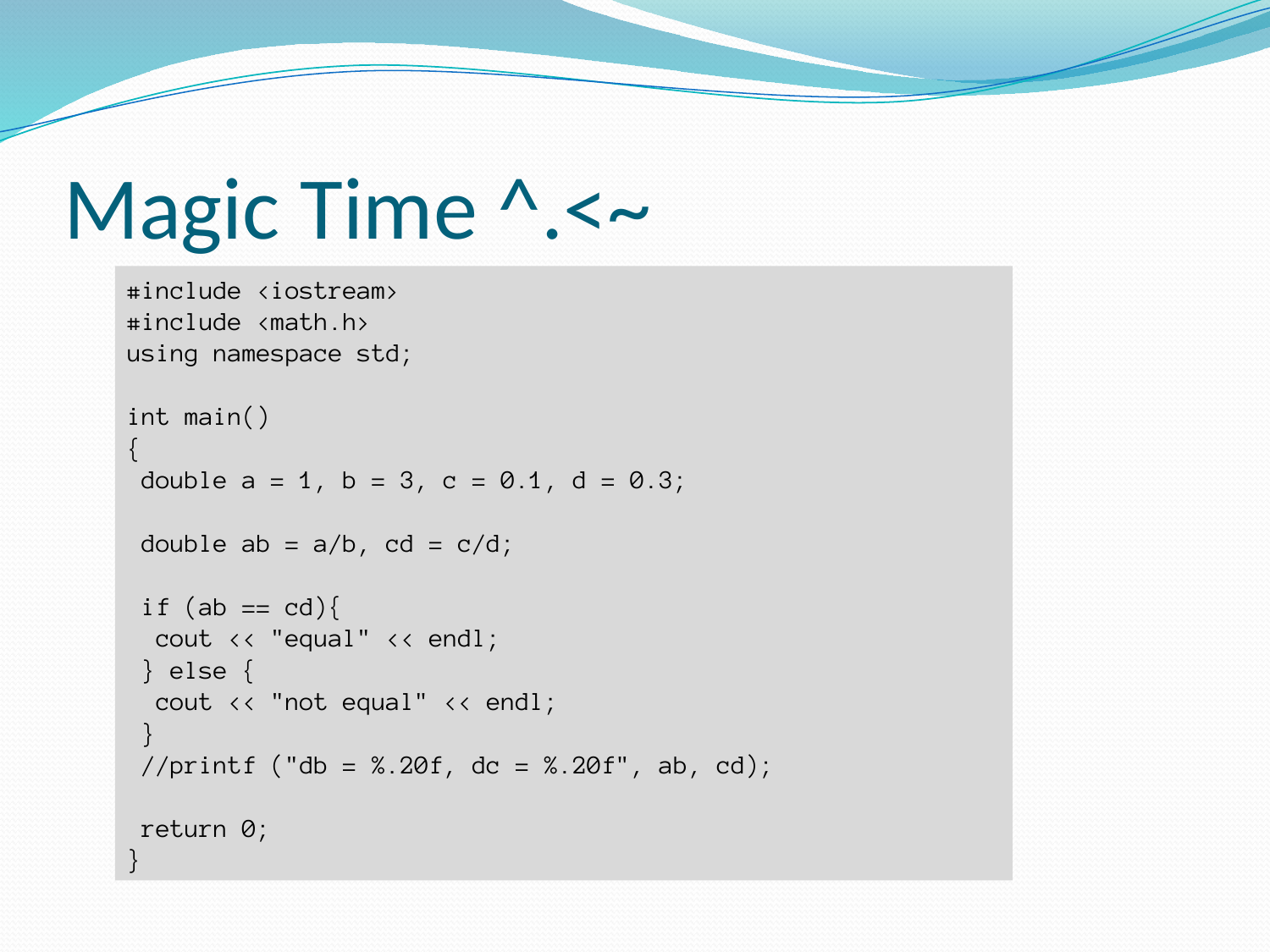

# Magic Time ^.<~
#include <iostream>
#include <math.h>
using namespace std;

int main()
{
 double a = 1, b = 3, c = 0.1, d = 0.3;

 double ab = a/b, cd = c/d;

 if (ab == cd){
  cout << "equal" << endl;
 } else {
  cout << "not equal" << endl;
 }
 //printf ("db = %.20f, dc = %.20f", ab, cd);

 return 0;
}